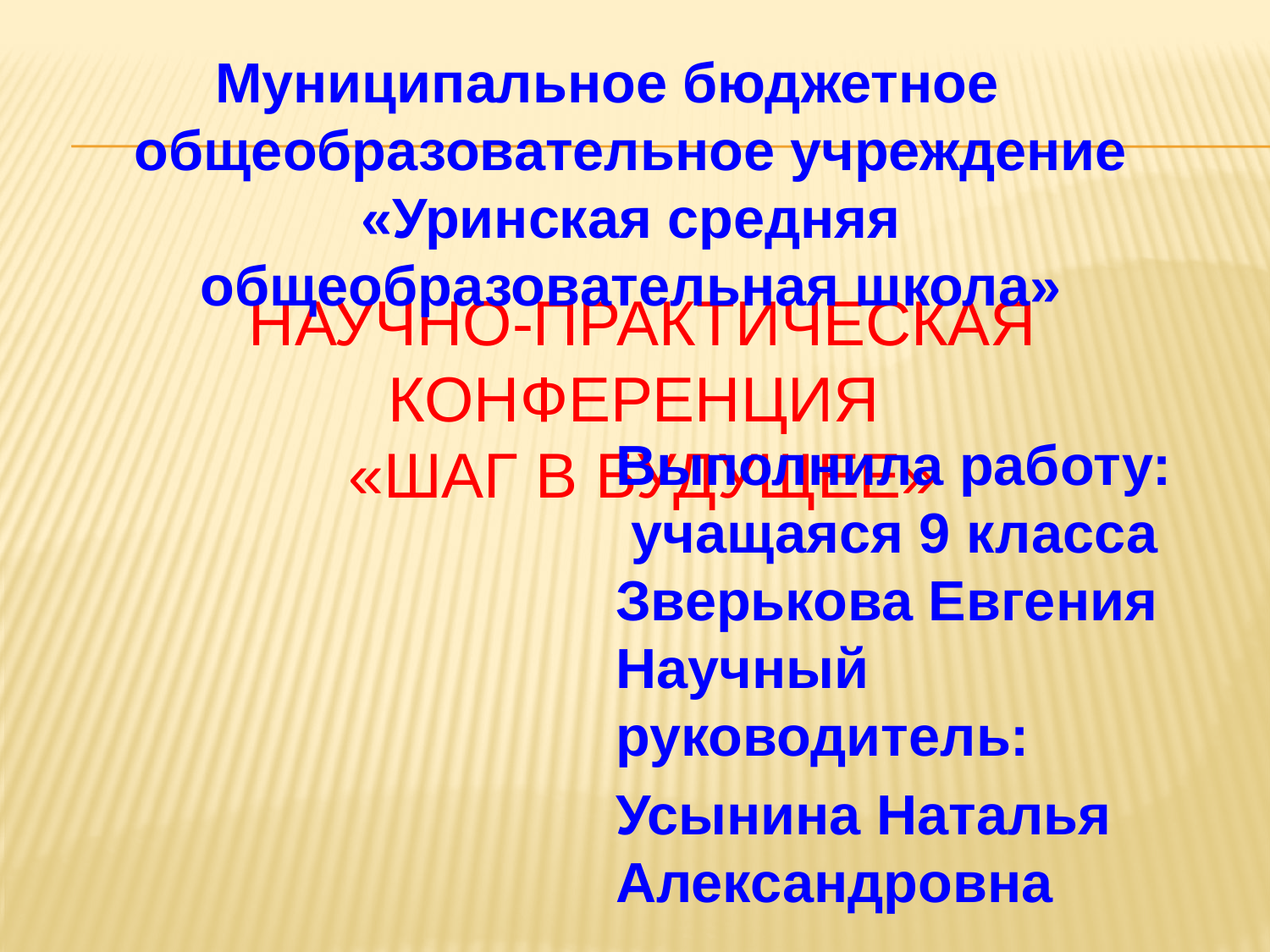

Муниципальное бюджетное общеобразовательное учреждение «Уринская средняя общеобразовательная школа»
# Научно-практическая конференция «Шаг в будущее»

Выполнила работу:
 учащаяся 9 класса
Зверькова Евгения
Научный руководитель:
Усынина Наталья Александровна